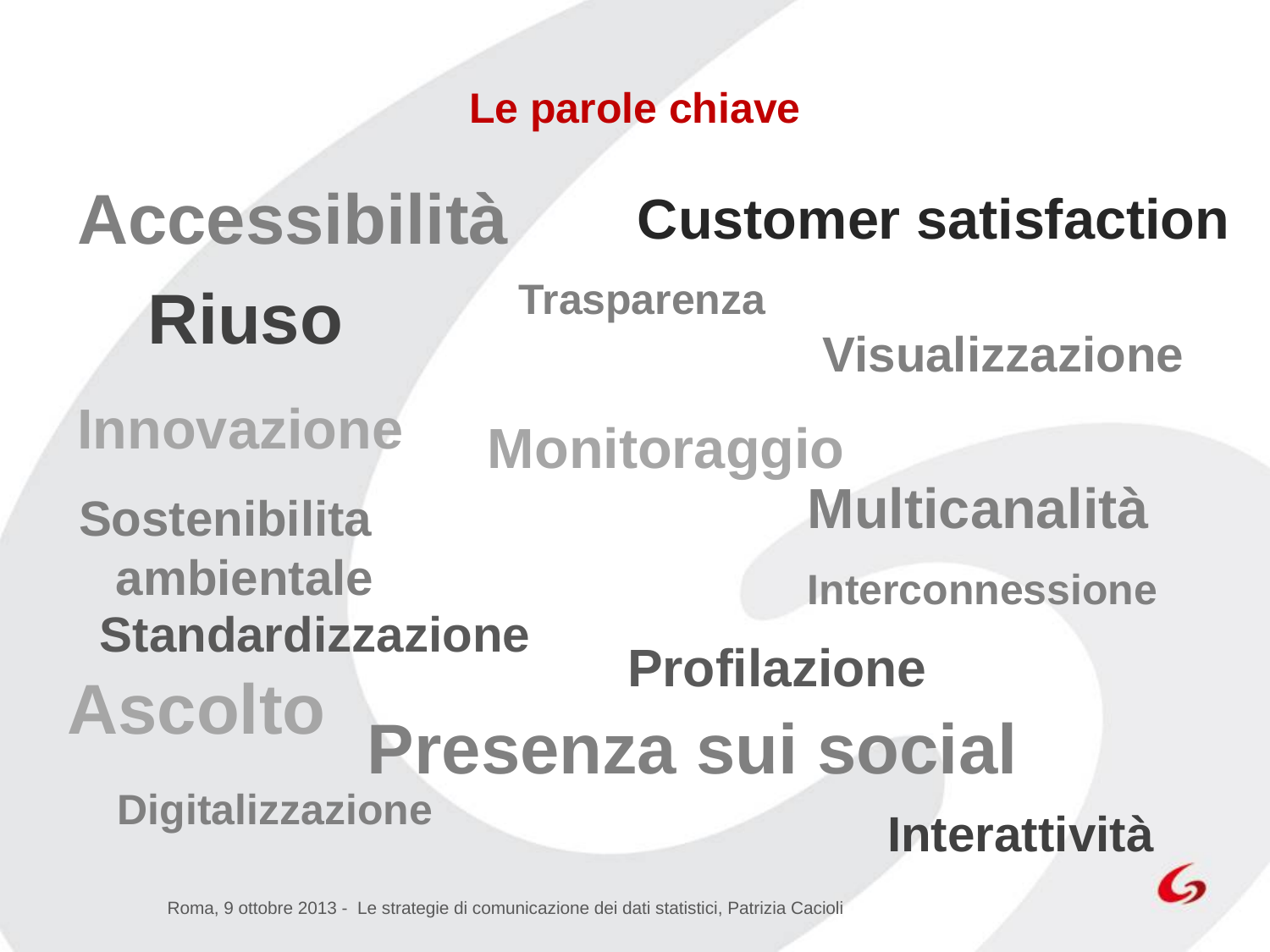

Le parole chiave
Accessibilità
Customer satisfaction
Riuso
Trasparenza
Visualizzazione
Innovazione
Monitoraggio
Multicanalità

Sostenibilita ambientale

Interconnessione
Standardizzazione
Profilazione
Ascolto
Presenza sui social
Digitalizzazione
Interattività
Roma, 9 ottobre 2013 -  Le strategie di comunicazione dei dati statistici, Patrizia Cacioli